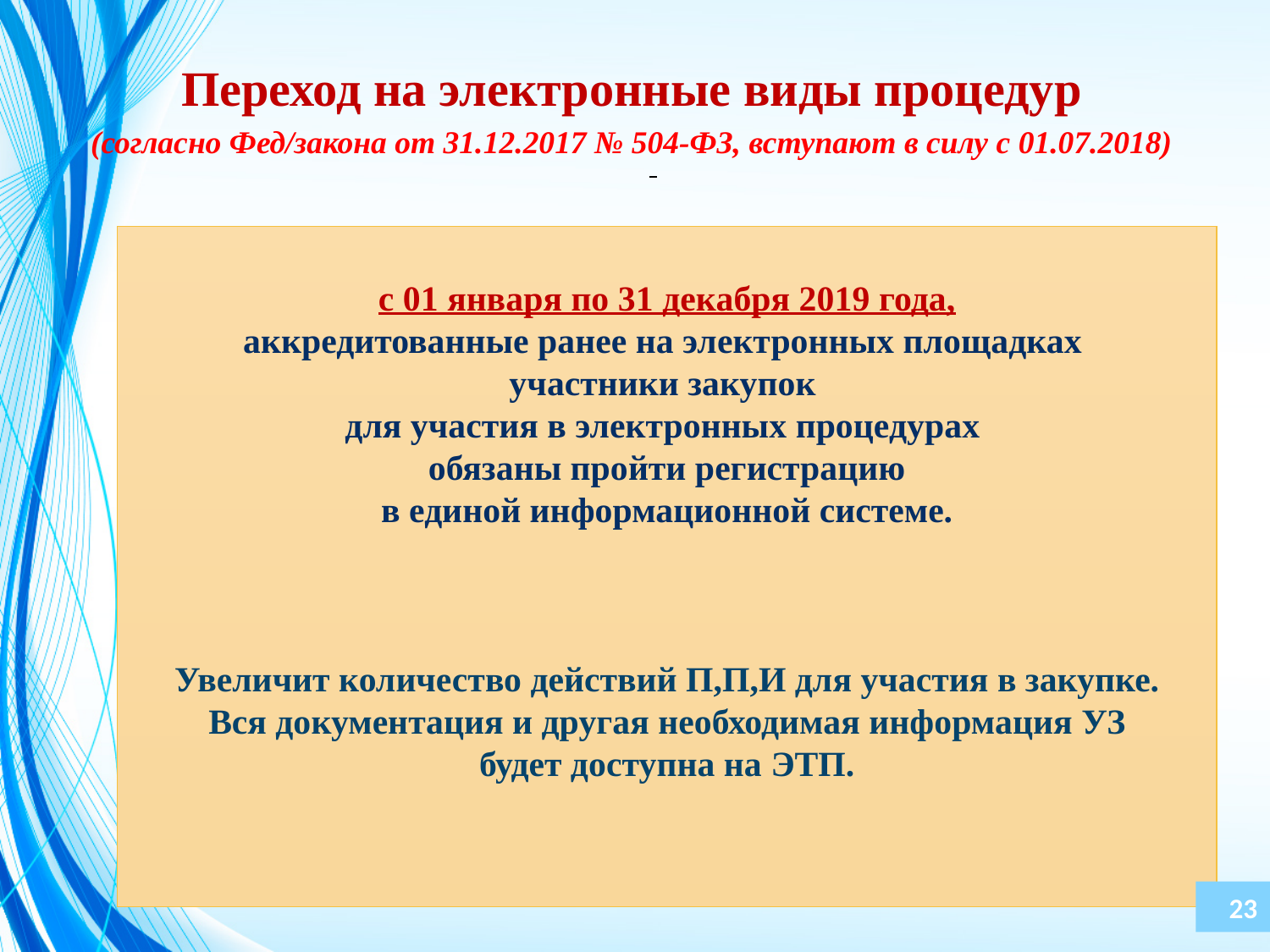

Переход на электронные виды процедур
(согласно Фед/закона от 31.12.2017 № 504-ФЗ, вступают в силу с 01.07.2018)

с 01 января по 31 декабря 2019 года,
аккредитованные ранее на электронных площадках
участники закупок
для участия в электронных процедурах
обязаны пройти регистрацию
в единой информационной системе.

Увеличит количество действий П,П,И для участия в закупке.
Вся документация и другая необходимая информация УЗ
будет доступна на ЭТП.

23